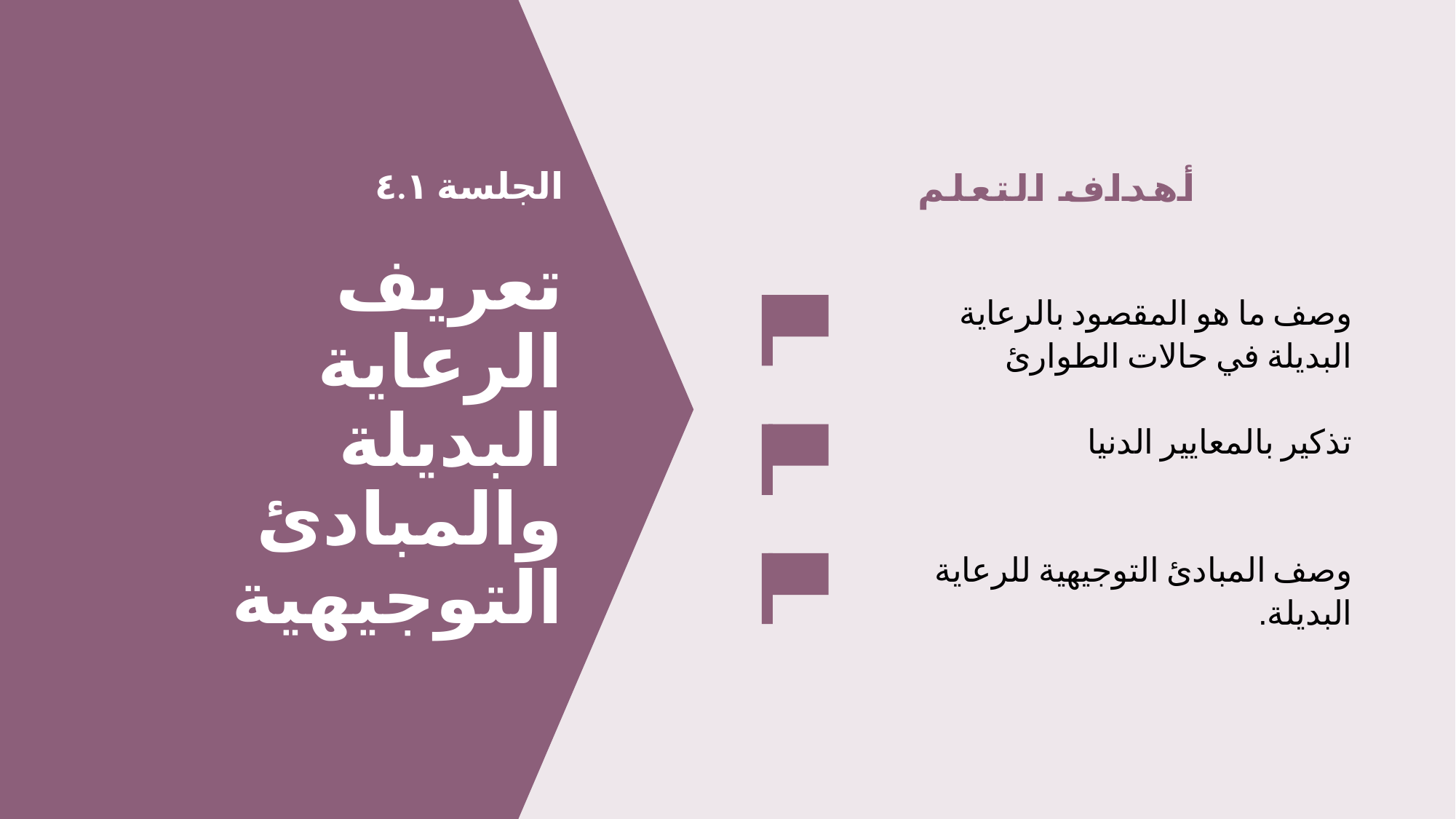

أهداف التعلم
وصف ما هو المقصود بالرعاية البديلة في حالات الطوارئ

تذكير بالمعايير الدنيا

وصف المبادئ التوجيهية للرعاية البديلة.

# الجلسة ٤.١ تعريف الرعاية البديلة والمبادئ التوجيهية